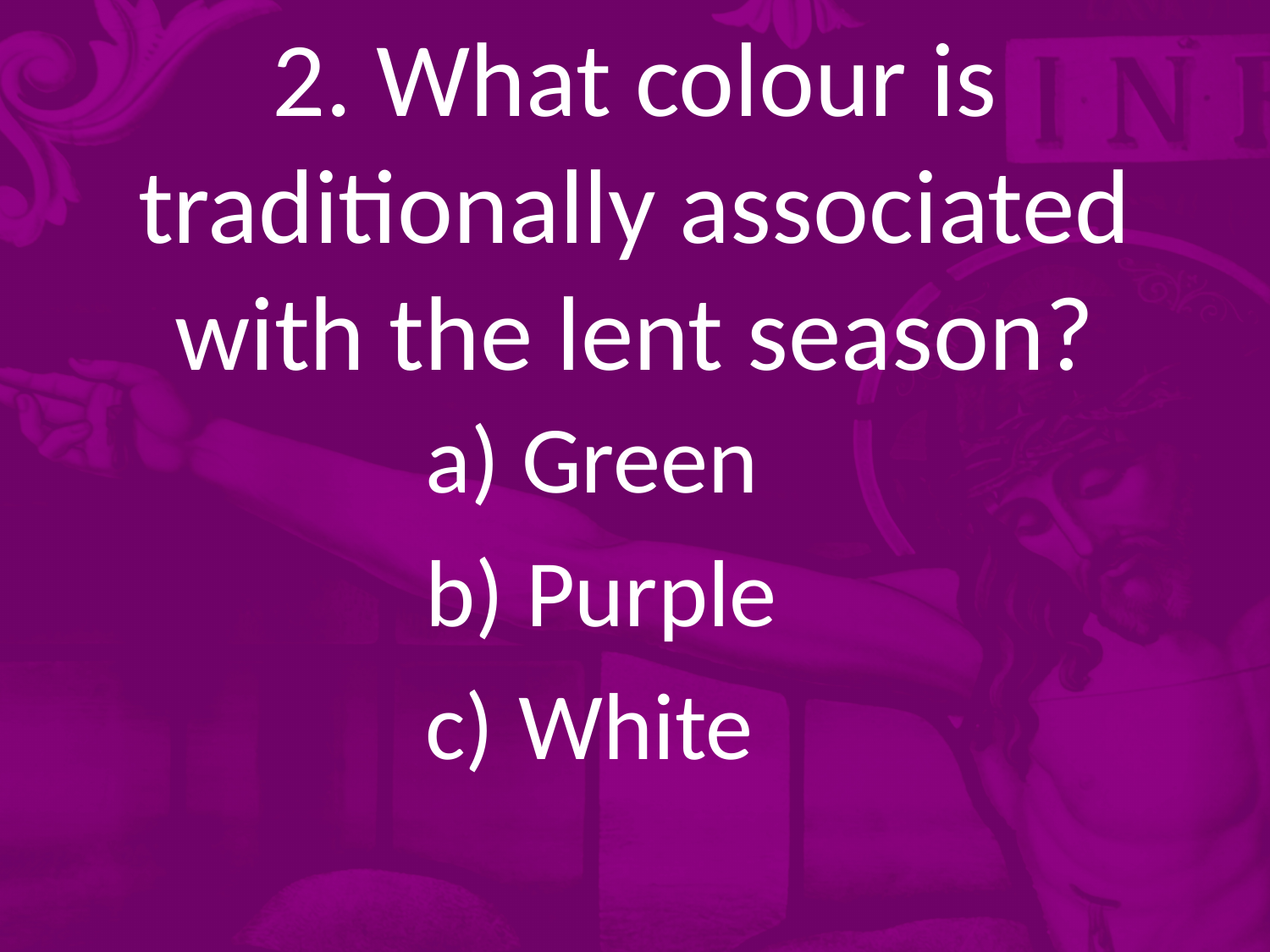

# 2. What colour is traditionally associated with the lent season?
 Green
 Purple
 White